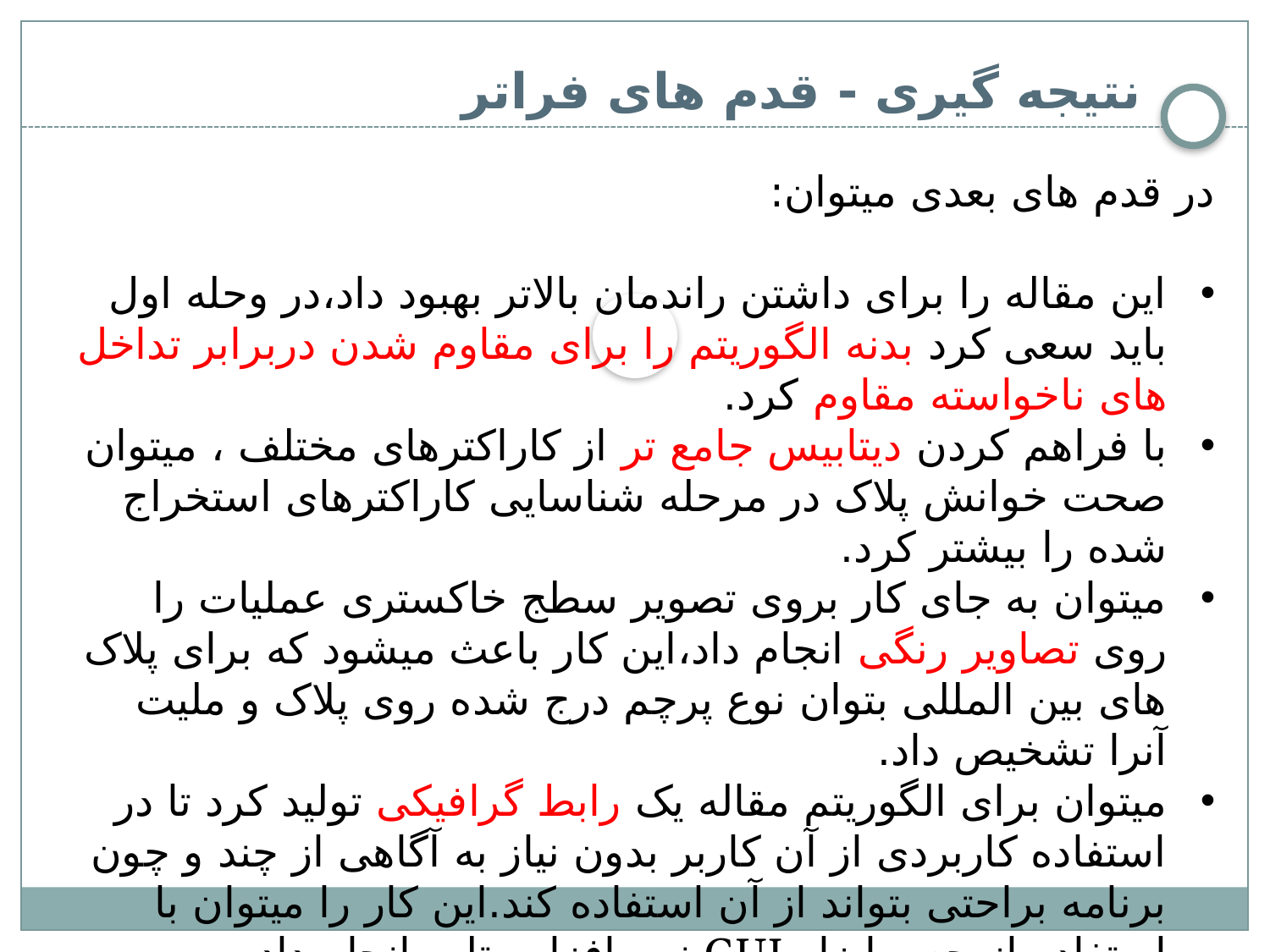

نتیجه گیری - قدم های فراتر
در قدم های بعدی میتوان:

این مقاله را برای داشتن راندمان بالاتر بهبود داد،در وحله اول باید سعی کرد بدنه الگوریتم را برای مقاوم شدن دربرابر تداخل های ناخواسته مقاوم کرد.
با فراهم کردن دیتابیس جامع تر از کاراکترهای مختلف ، میتوان صحت خوانش پلاک در مرحله شناسایی کاراکترهای استخراج شده را بیشتر کرد.
میتوان به جای کار بروی تصویر سطج خاکستری عملیات را روی تصاویر رنگی انجام داد،این کار باعث میشود که برای پلاک های بین المللی بتوان نوع پرچم درج شده روی پلاک و ملیت آنرا تشخیص داد.
میتوان برای الگوریتم مقاله یک رابط گرافیکی تولید کرد تا در استفاده کاربردی از آن کاربر بدون نیاز به آگاهی از چند و چون برنامه براحتی بتواند از آن استفاده کند.این کار را میتوان با استفاده از جعبه ابزار GUI نرم افزار متلب انجام داد.